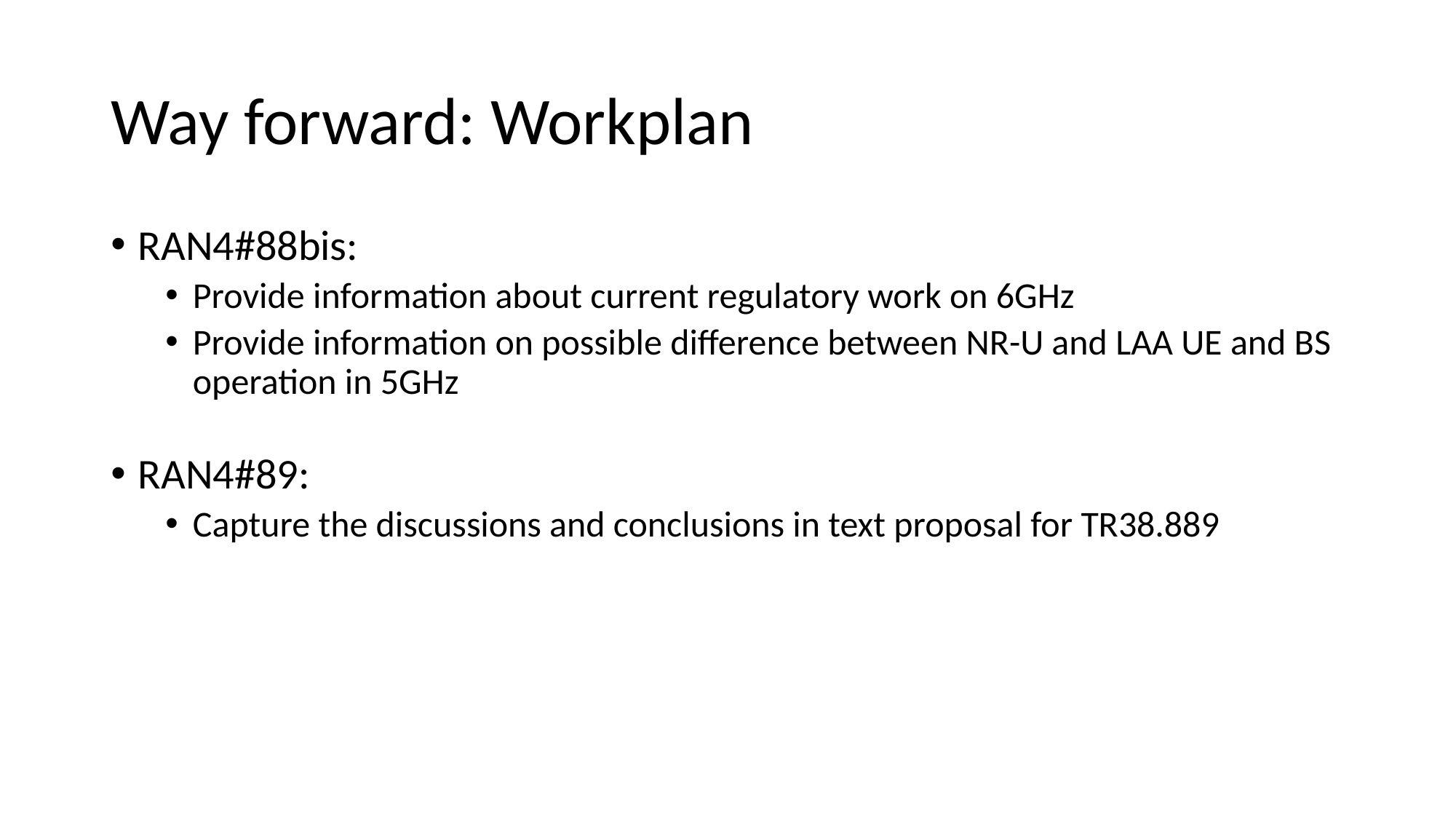

# Way forward: Workplan
RAN4#88bis:
Provide information about current regulatory work on 6GHz
Provide information on possible difference between NR-U and LAA UE and BS operation in 5GHz

RAN4#89:
Capture the discussions and conclusions in text proposal for TR38.889